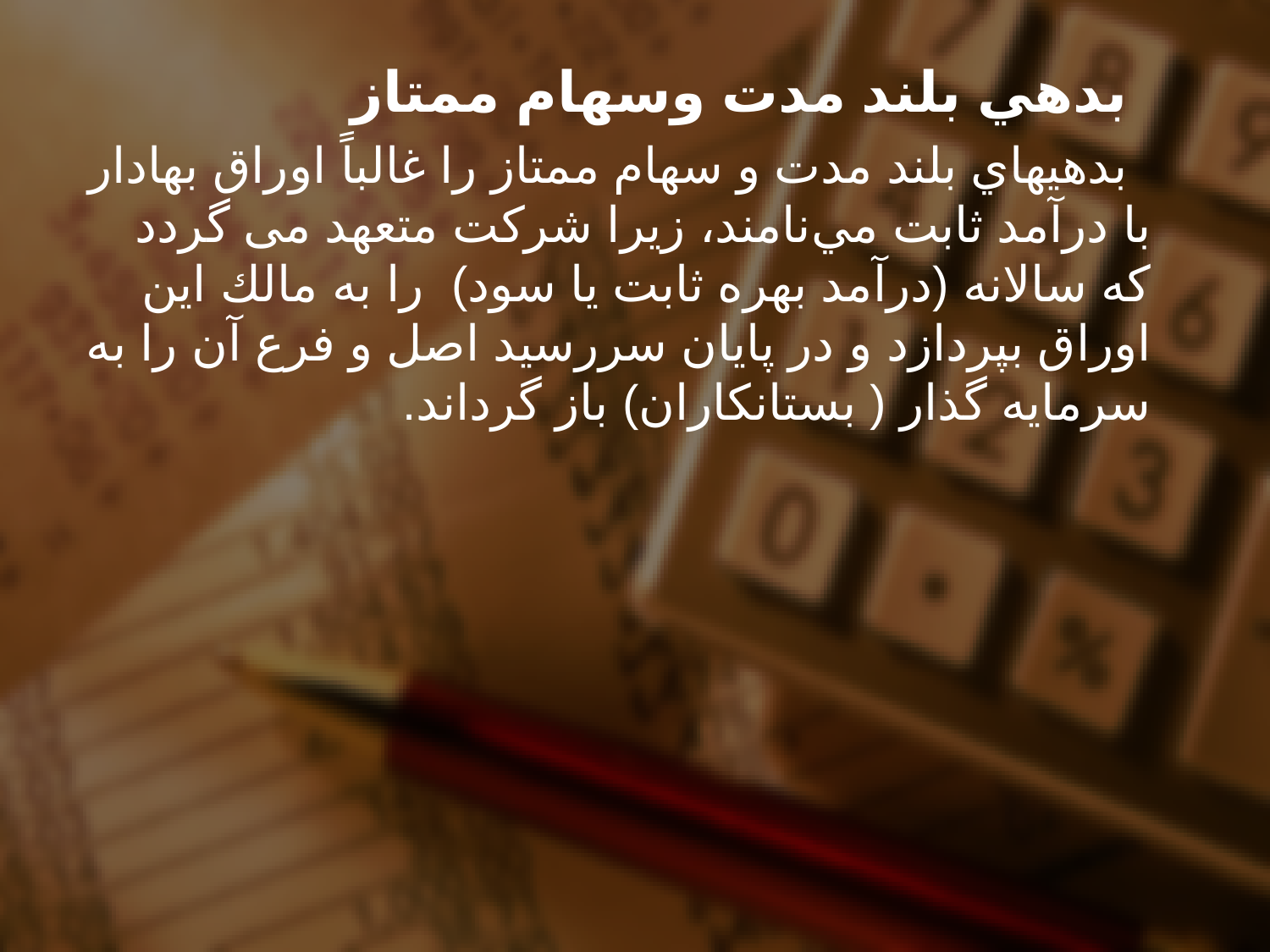

بدهي بلند مدت وسهام ممتاز
بدهيهاي بلند مدت و سهام ممتاز را غالباً اوراق بهادار با درآمد ثابت مي‌نامند، زيرا شركت متعهد می گردد كه سالانه (درآمد بهره ثابت يا سود)  را به مالك اين اوراق بپردازد و در پایان سررسید اصل و فرع آن را به سرمایه گذار ( بستانکاران) باز گرداند.